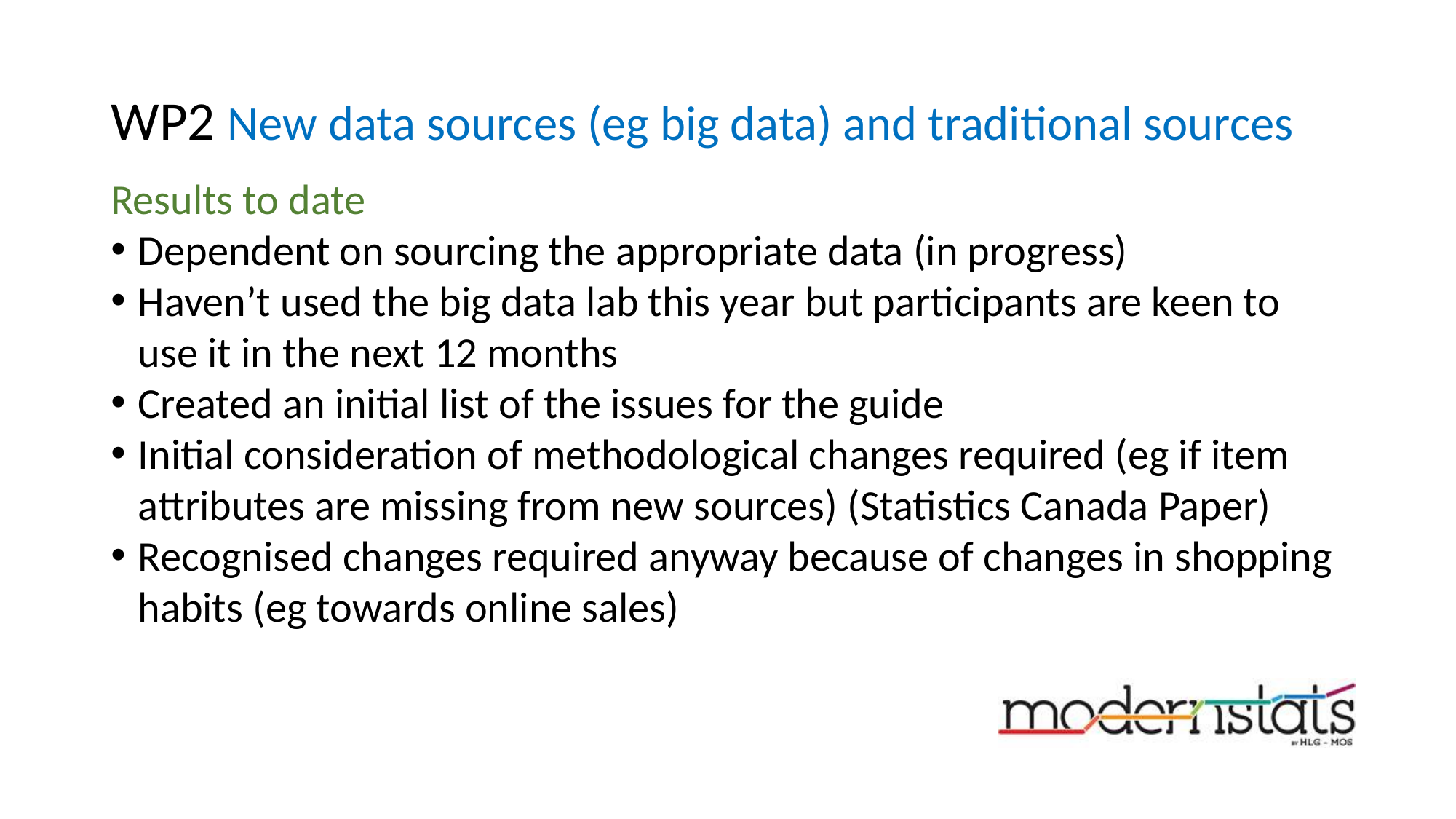

# WP2 New data sources (eg big data) and traditional sources
Results to date
Dependent on sourcing the appropriate data (in progress)
Haven’t used the big data lab this year but participants are keen to use it in the next 12 months
Created an initial list of the issues for the guide
Initial consideration of methodological changes required (eg if item attributes are missing from new sources) (Statistics Canada Paper)
Recognised changes required anyway because of changes in shopping habits (eg towards online sales)

18